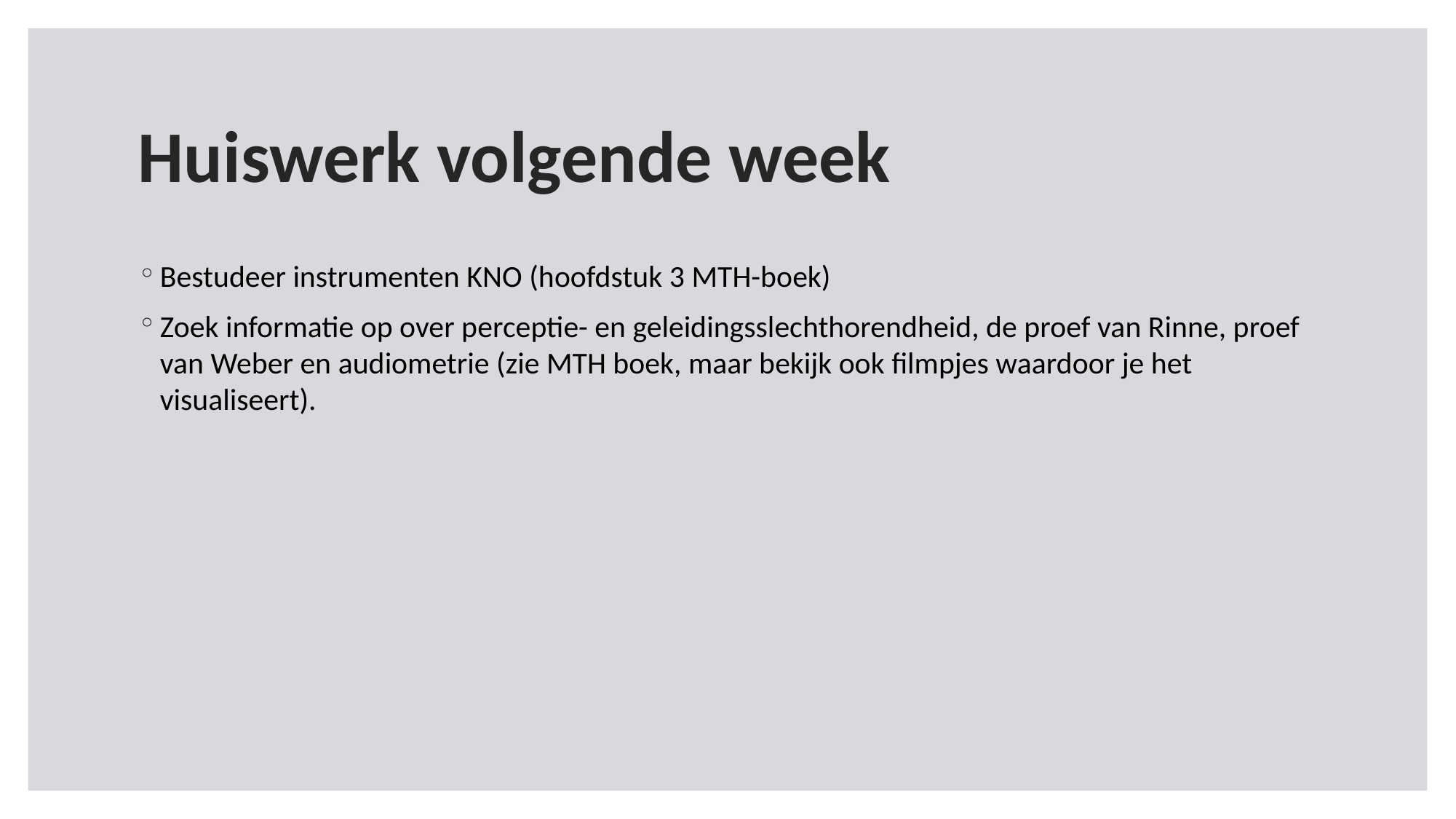

# Huiswerk volgende week
Bestudeer instrumenten KNO (hoofdstuk 3 MTH-boek)
Zoek informatie op over perceptie- en geleidingsslechthorendheid, de proef van Rinne, proef van Weber en audiometrie (zie MTH boek, maar bekijk ook filmpjes waardoor je het visualiseert).